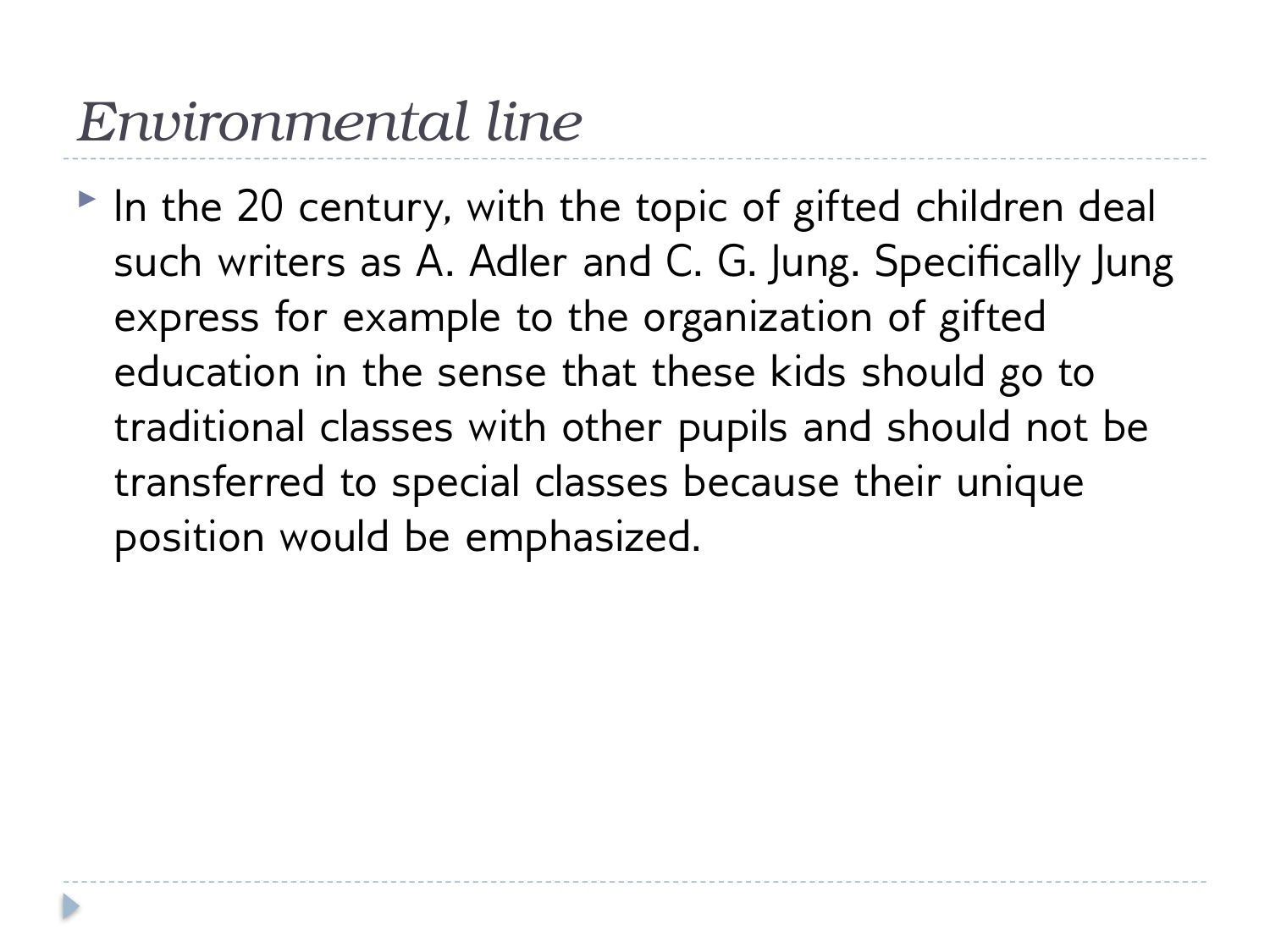

# Environmental line
In the 20 century, with the topic of gifted children deal such writers as A. Adler and C. G. Jung. Specifically Jung express for example to the organization of gifted education in the sense that these kids should go to traditional classes with other pupils and should not be transferred to special classes because their unique position would be emphasized.